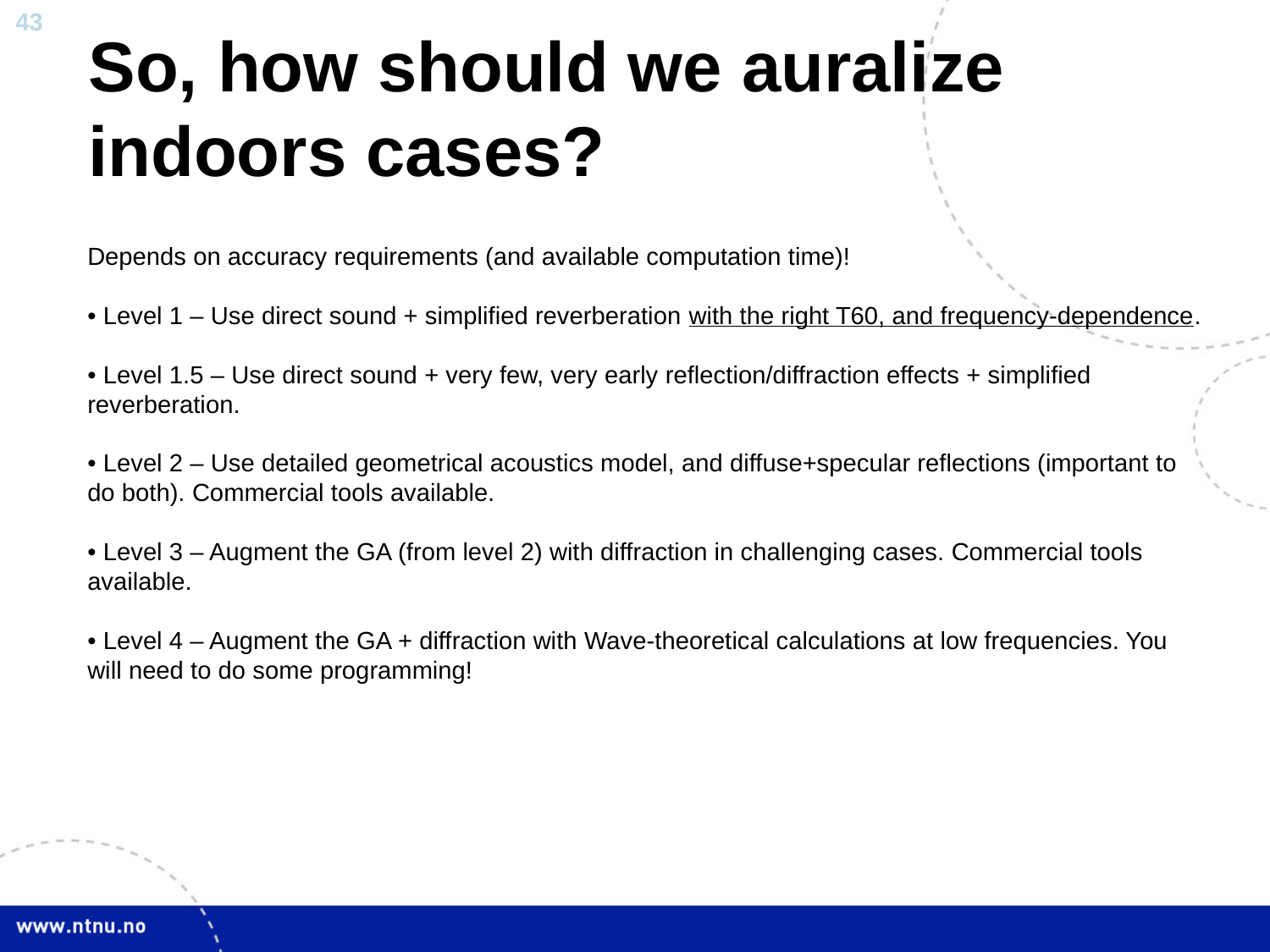

# So, how should we auralize indoors cases?
Depends on accuracy requirements (and available computation time)!

• Level 1 – Use direct sound + simplified reverberation with the right T60, and frequency-dependence.

• Level 1.5 – Use direct sound + very few, very early reflection/diffraction effects + simplified reverberation.

• Level 2 – Use detailed geometrical acoustics model, and diffuse+specular reflections (important to do both). Commercial tools available.

• Level 3 – Augment the GA (from level 2) with diffraction in challenging cases. Commercial tools available.

• Level 4 – Augment the GA + diffraction with Wave-theoretical calculations at low frequencies. You will need to do some programming!